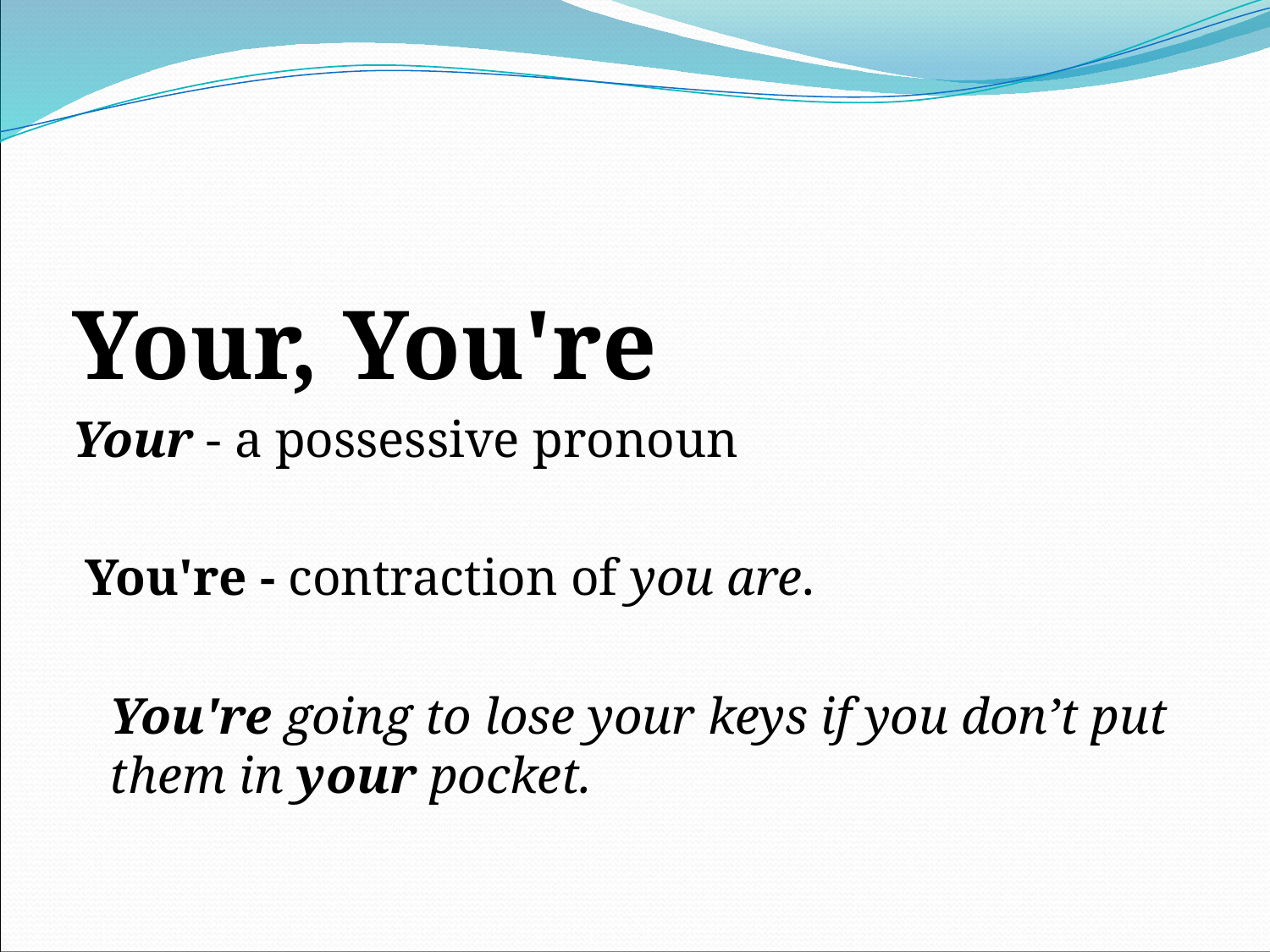

#
Your, You're
Your - a possessive pronoun

 You're - contraction of you are.

 	You're going to lose your keys if you don’t put them in your pocket.